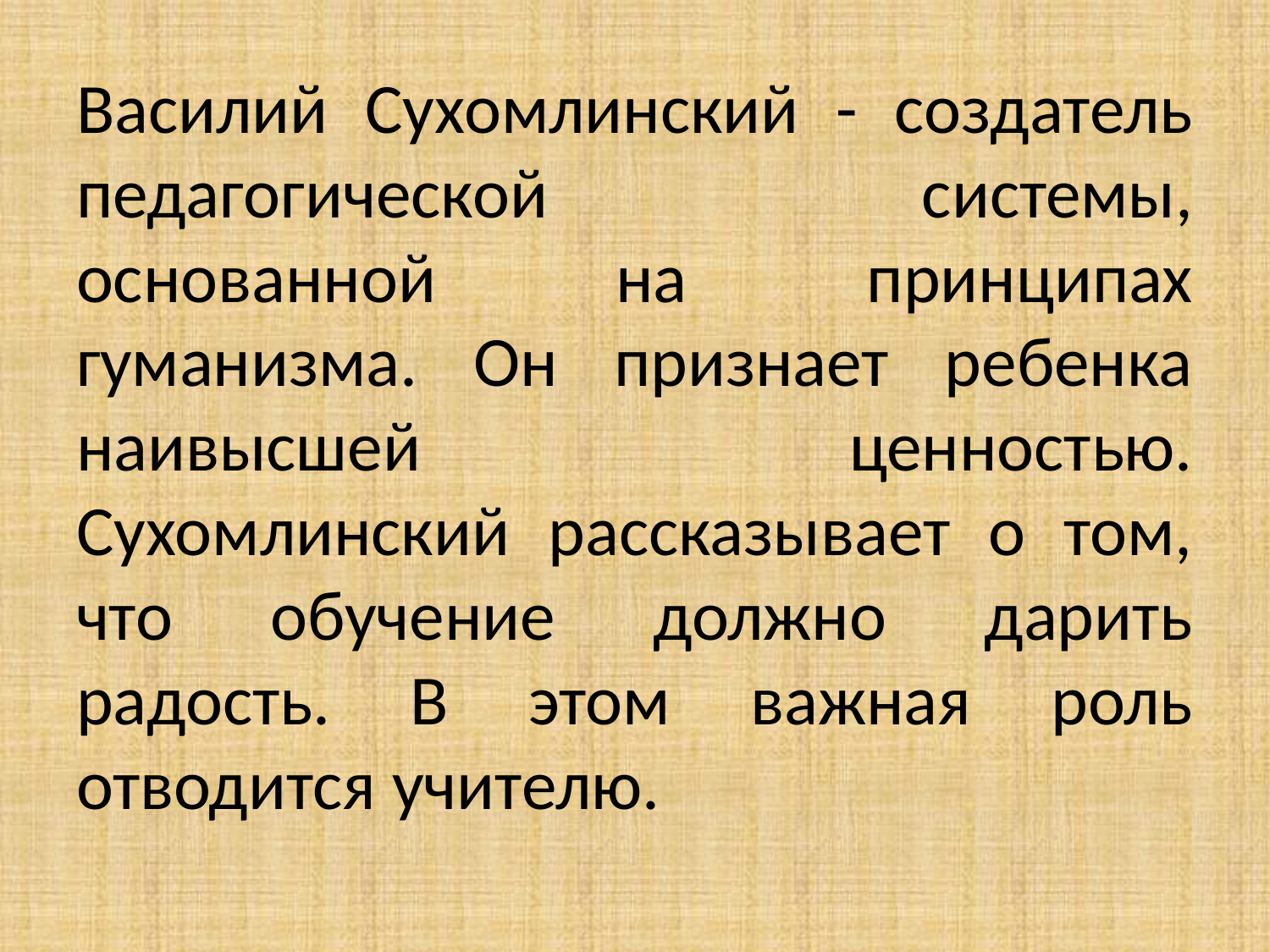

Василий Сухомлинский - создатель педагогической системы, основанной на принципах гуманизма. Он признает ребенка наивысшей ценностью. Сухомлинский рассказывает о том, что обучение должно дарить радость. В этом важная роль отводится учителю.